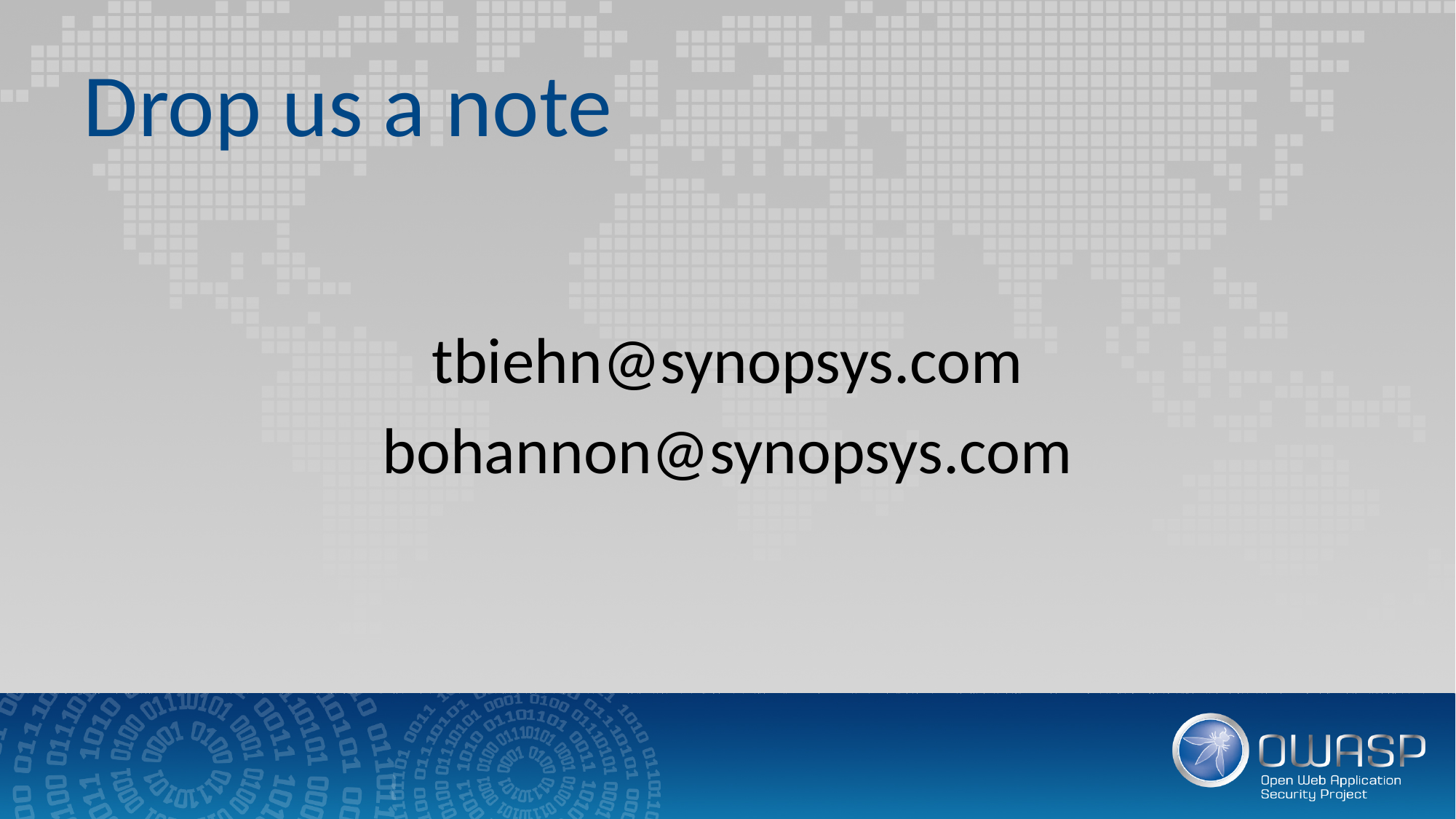

# Drop us a note
tbiehn@synopsys.com
bohannon@synopsys.com